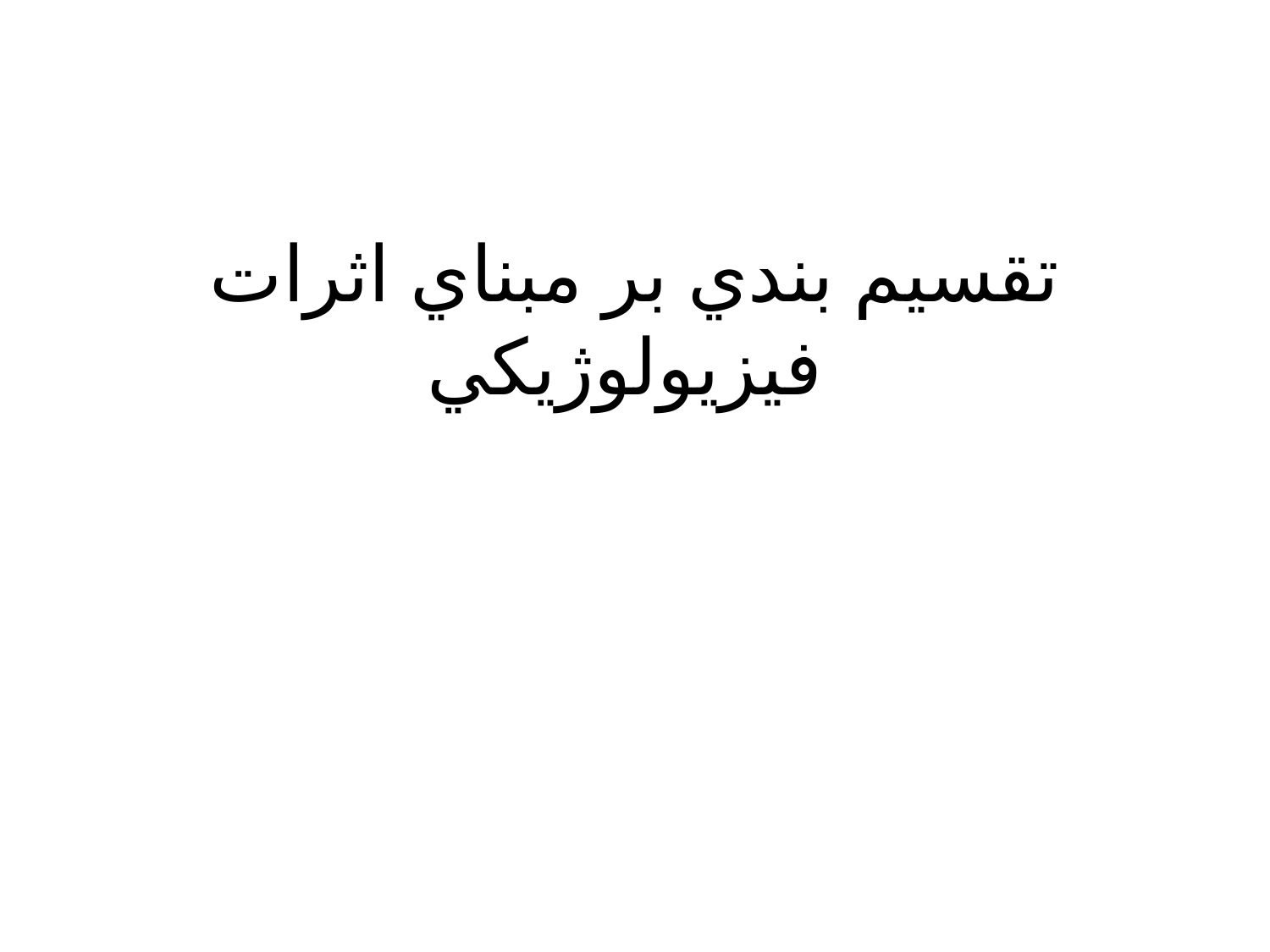

# تقسيم بندي بر مبناي اثرات فيزيولوژيكي